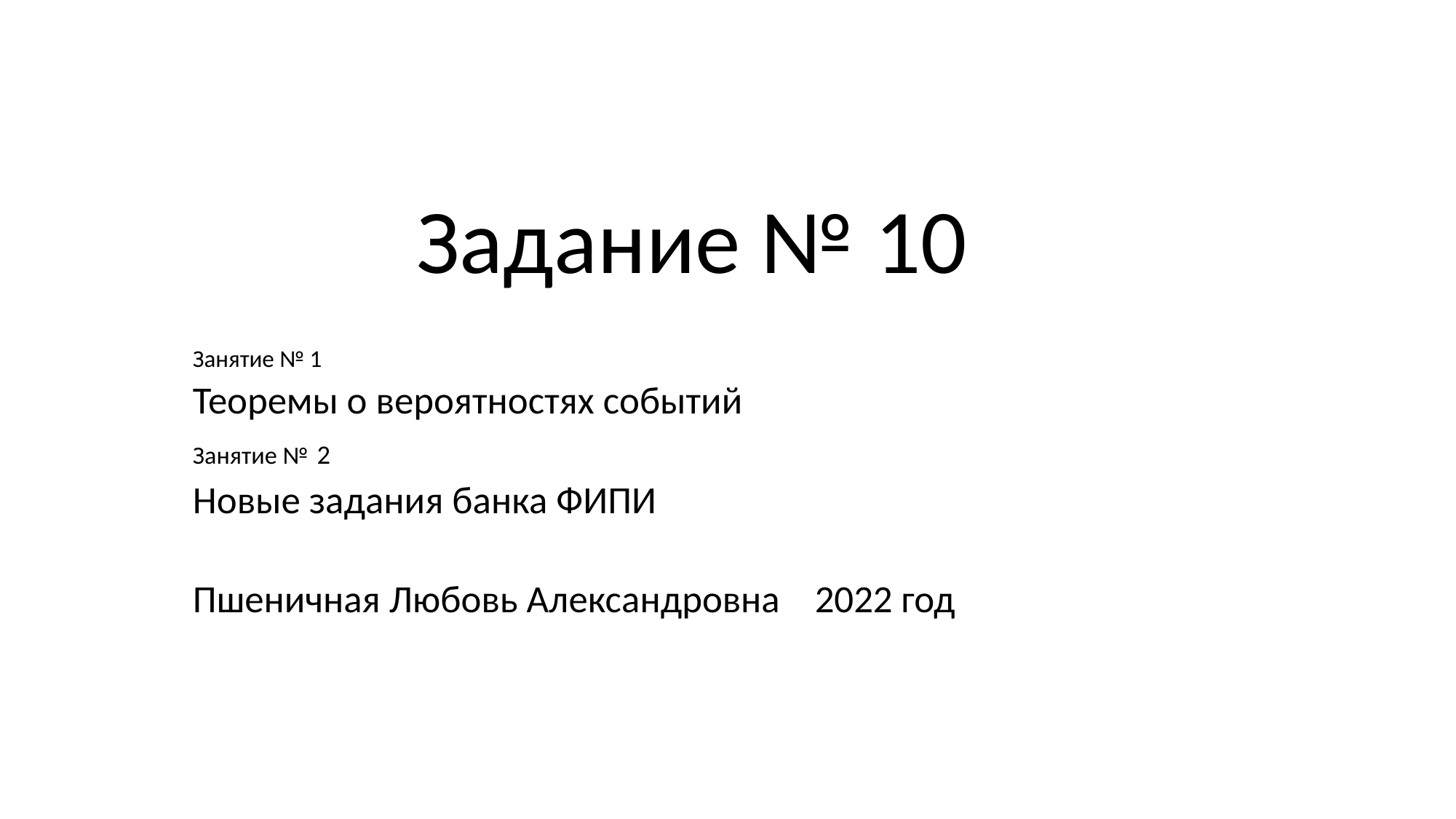

# Задание № 10
Занятие № 1
Теоремы о вероятностях событий
Занятие № 2
Новые задания банка ФИПИ

Пшеничная Любовь Александровна    2022 год